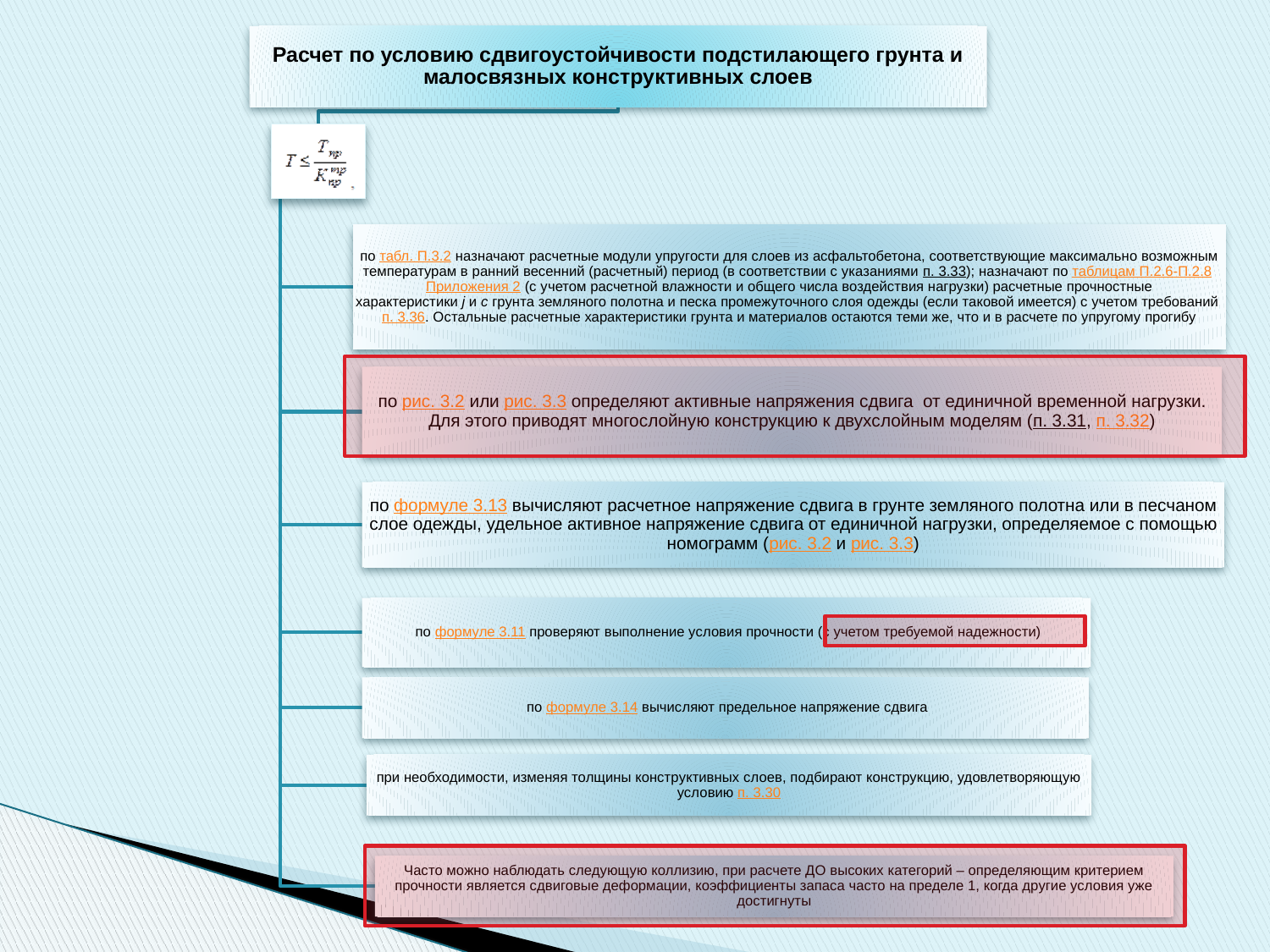

Расчет по условию сдвигоустойчивости подстилающего грунта и малосвязных конструктивных слоев

по табл. П.3.2 назначают расчетные модули упругости для слоев из асфальтобетона, соответствующие максимально возможным температурам в ранний весенний (расчетный) период (в соответствии с указаниями п. 3.33); назначают по таблицам П.2.6-П.2.8 Приложения 2 (с учетом расчетной влажности и общего числа воздействия нагрузки) расчетные прочностные характеристики j и с грунта земляного полотна и песка промежуточного слоя одежды (если таковой имеется) с учетом требований п. 3.36. Остальные расчетные характеристики грунта и материалов остаются теми же, что и в расчете по упругому прогибу
по рис. 3.2 или рис. 3.3 определяют активные напряжения сдвига  от единичной временной нагрузки. Для этого приводят многослойную конструкцию к двухслойным моделям (п. 3.31, п. 3.32)
по формуле 3.13 вычисляют расчетное напряжение сдвига в грунте земляного полотна или в песчаном слое одежды, удельное активное напряжение сдвига от единичной нагрузки, определяемое с помощью номограмм (рис. 3.2 и рис. 3.3)
при необходимости, изменяя толщины конструктивных слоев, подбирают конструкцию, удовлетворяющую условию п. 3.30
 по формуле 3.11 проверяют выполнение условия прочности (с учетом требуемой надежности)
 по формуле 3.14 вычисляют предельное напряжение сдвига
Часто можно наблюдать следующую коллизию, при расчете ДО высоких категорий – определяющим критерием прочности является сдвиговые деформации, коэффициенты запаса часто на пределе 1, когда другие условия уже достигнуты